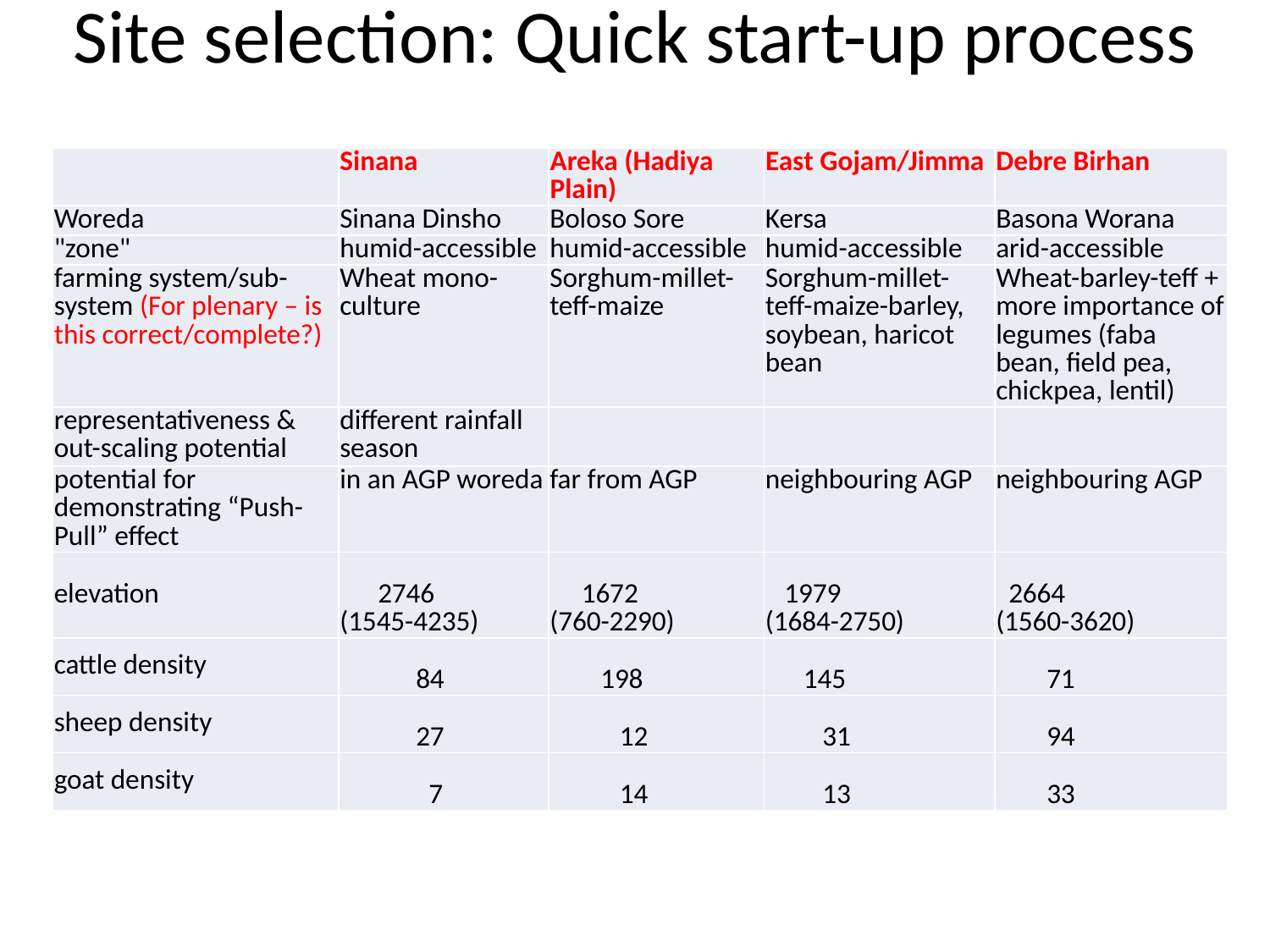

# Site selection: Quick start-up process
|  | Sinana | Areka (Hadiya Plain) | East Gojam/Jimma | Debre Birhan |
| --- | --- | --- | --- | --- |
| Woreda | Sinana Dinsho | Boloso Sore | Kersa | Basona Worana |
| "zone" | humid-accessible | humid-accessible | humid-accessible | arid-accessible |
| farming system/sub-system (For plenary – is this correct/complete?) | Wheat mono-culture | Sorghum-millet-teff-maize | Sorghum-millet-teff-maize-barley, soybean, haricot bean | Wheat-barley-teff + more importance of legumes (faba bean, field pea, chickpea, lentil) |
| representativeness & out-scaling potential | different rainfall season |  |  |  |
| potential for demonstrating “Push-Pull” effect | in an AGP woreda | far from AGP | neighbouring AGP | neighbouring AGP |
| elevation | 2746 (1545-4235) | 1672 (760-2290) | 1979 (1684-2750) | 2664 (1560-3620) |
| cattle density | 84 | 198 | 145 | 71 |
| sheep density | 27 | 12 | 31 | 94 |
| goat density | 7 | 14 | 13 | 33 |